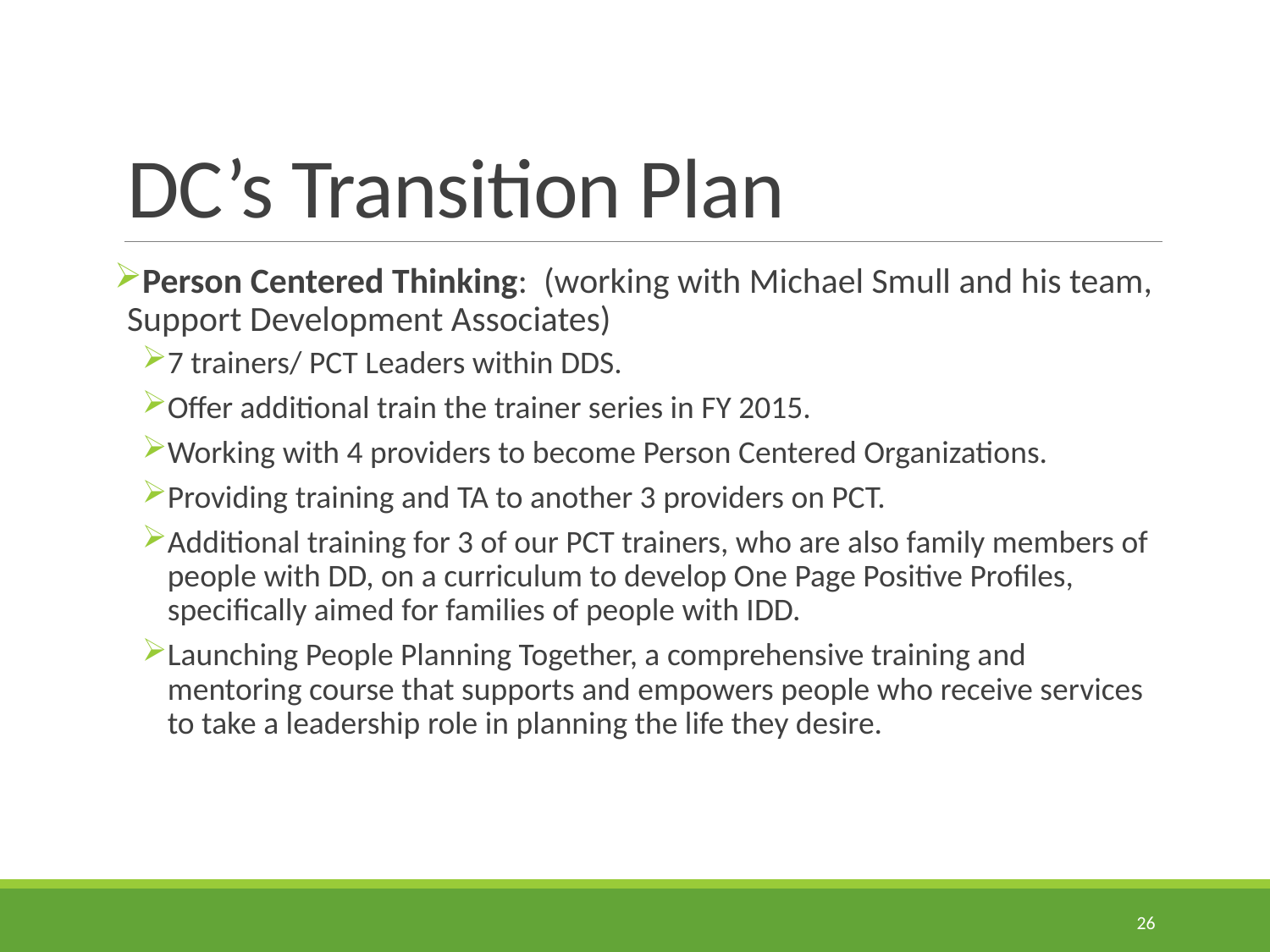

# DC’s Transition Plan
Person Centered Thinking:  (working with Michael Smull and his team, Support Development Associates)
7 trainers/ PCT Leaders within DDS.
Offer additional train the trainer series in FY 2015.
Working with 4 providers to become Person Centered Organizations.
Providing training and TA to another 3 providers on PCT.
Additional training for 3 of our PCT trainers, who are also family members of people with DD, on a curriculum to develop One Page Positive Profiles, specifically aimed for families of people with IDD.
Launching People Planning Together, a comprehensive training and mentoring course that supports and empowers people who receive services to take a leadership role in planning the life they desire.
26